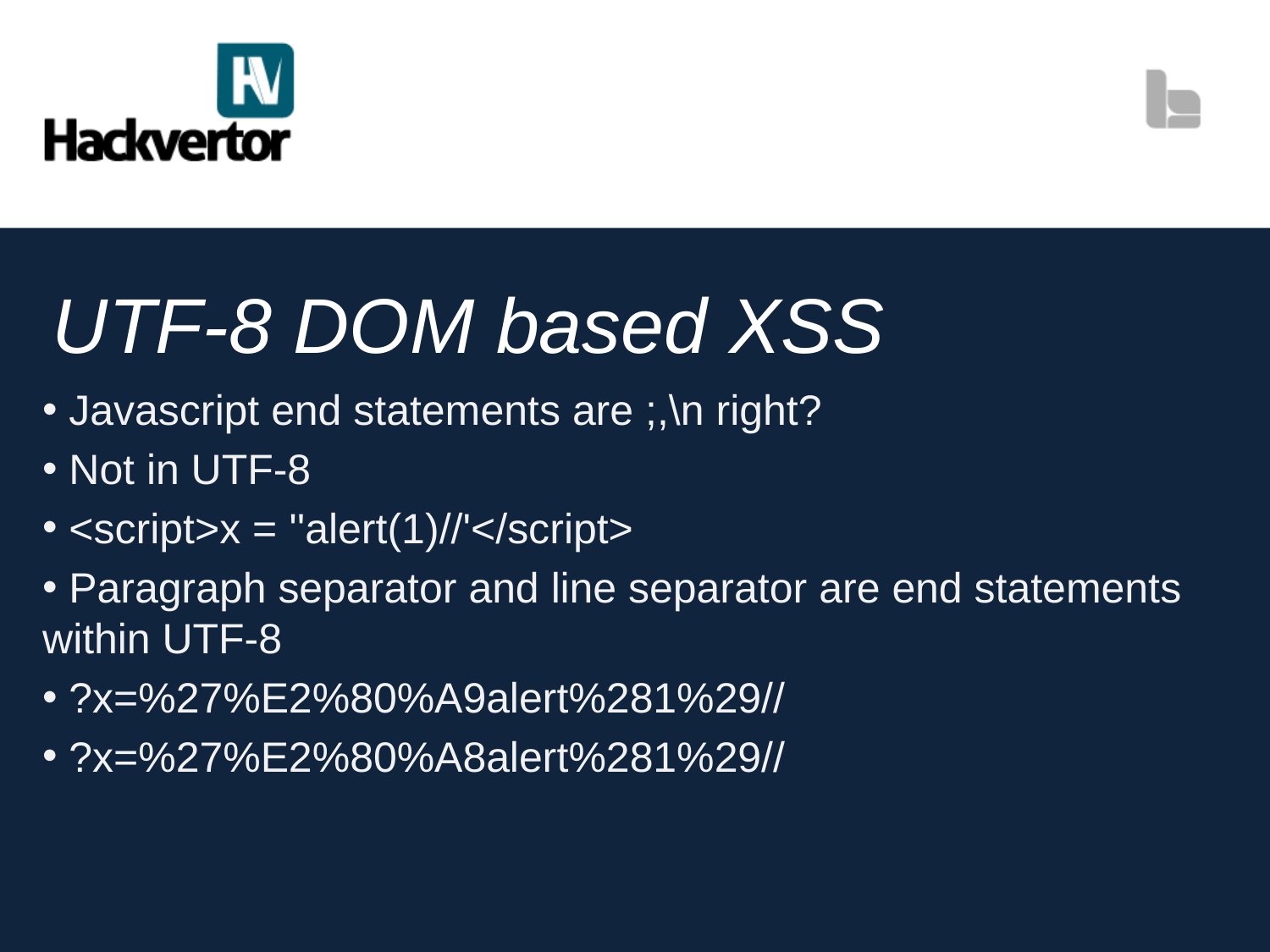

# UTF-8 DOM based XSS
 Javascript end statements are ;,\n right?
 Not in UTF-8
 <script>x = '' alert(1)//'</script>
 Paragraph separator and line separator are end statements within UTF-8
 ?x=%27%E2%80%A9alert%281%29//
 ?x=%27%E2%80%A8alert%281%29//